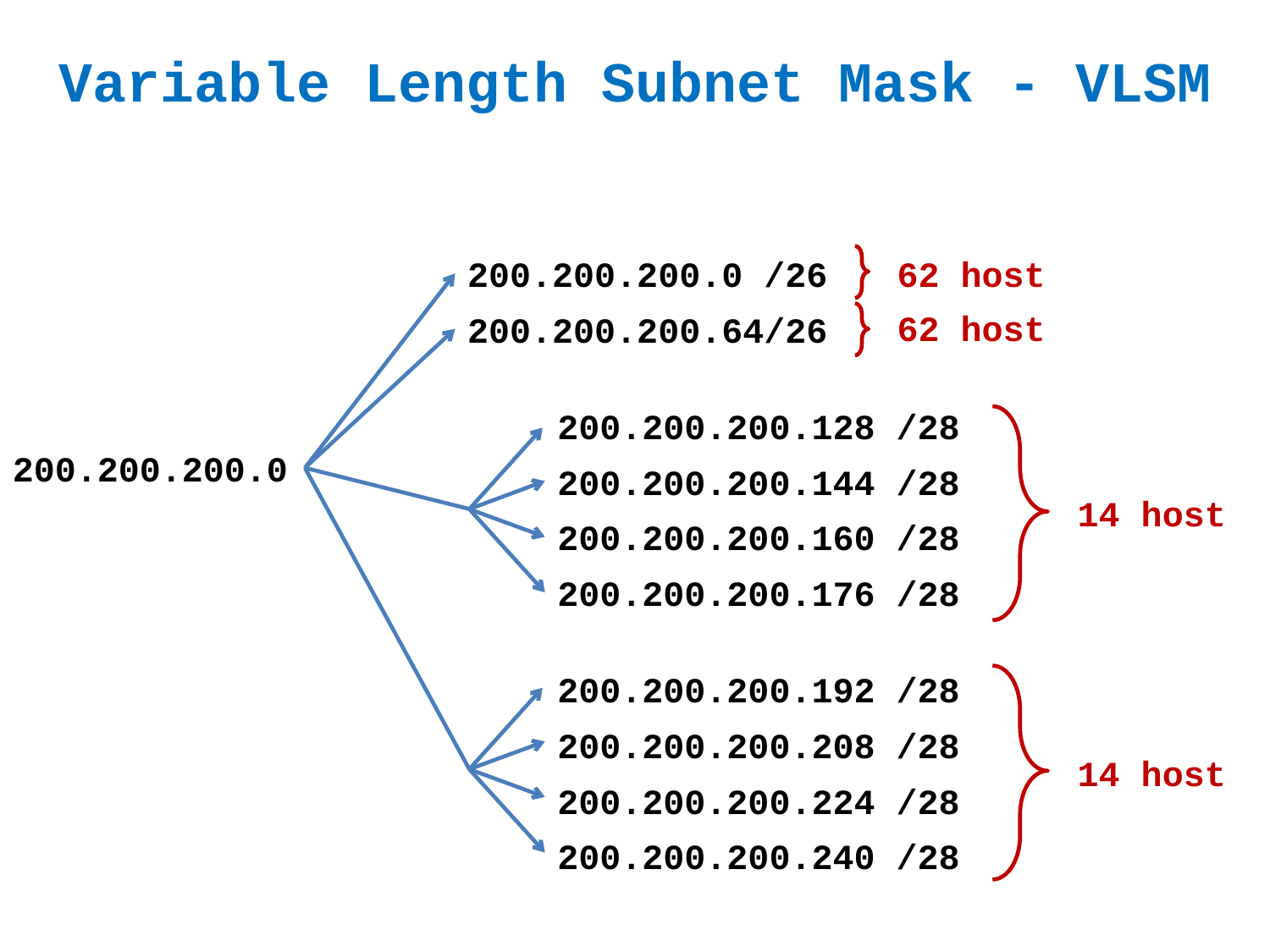

# Variable Length Subnet Mask - VLSM
200.200.200.0 /26

62 host
62 host
200.200.200.64/26

200.200.200.128 /28

200.200.200.0
200.200.200.144 /28
14 host
200.200.200.160 /28
200.200.200.176 /28
200.200.200.192 /28

200.200.200.208 /28
14 host
200.200.200.224 /28
200.200.200.240 /28